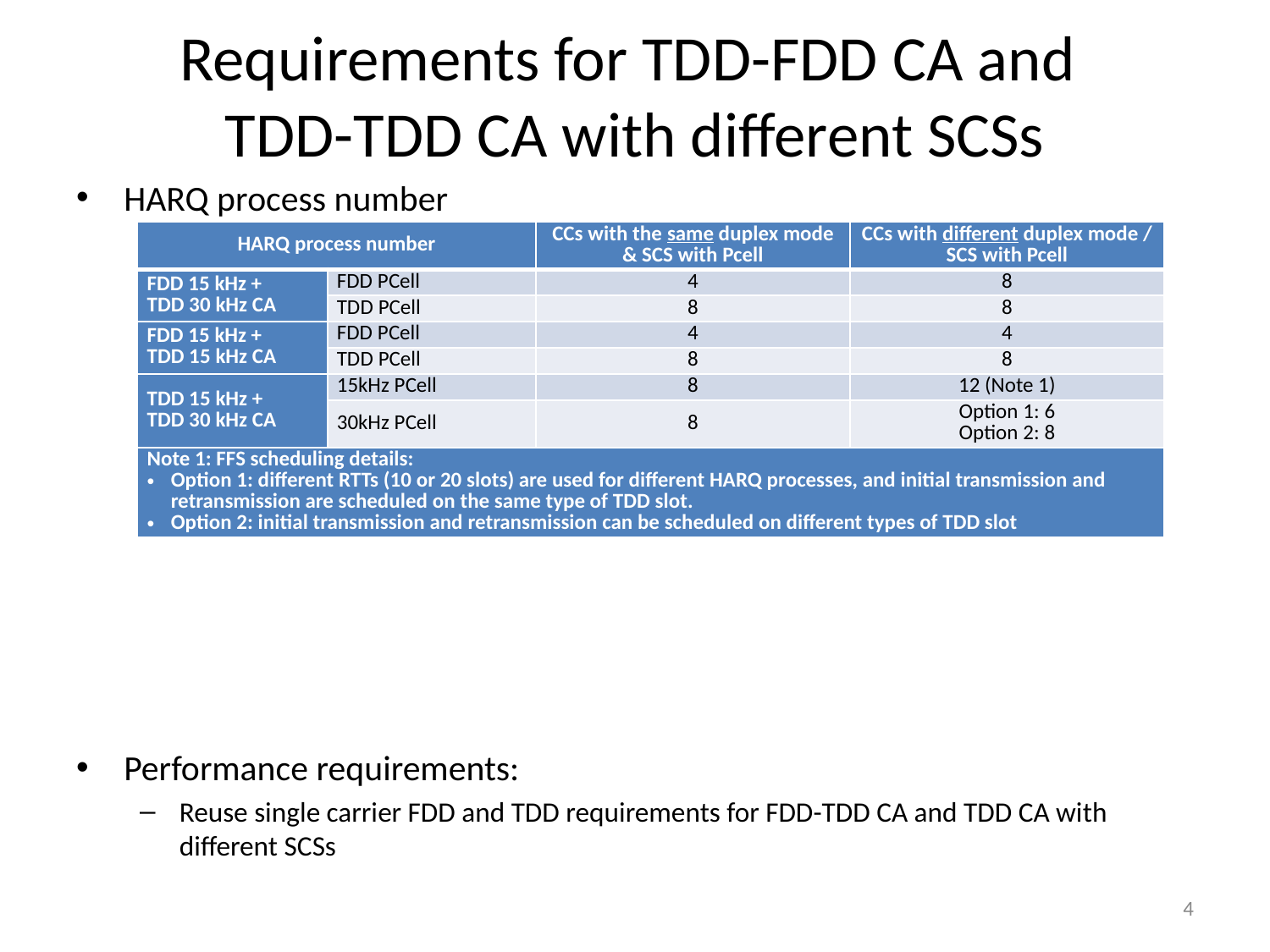

# Requirements for TDD-FDD CA and TDD-TDD CA with different SCSs
HARQ process number

Performance requirements:
Reuse single carrier FDD and TDD requirements for FDD-TDD CA and TDD CA with different SCSs
| HARQ process number |  | CCs with the same duplex mode & SCS with Pcell | CCs with different duplex mode / SCS with Pcell |
| --- | --- | --- | --- |
| FDD 15 kHz + TDD 30 kHz CA | FDD PCell | 4 | 8 |
|  | TDD PCell | 8 | 8 |
| FDD 15 kHz + TDD 15 kHz CA | FDD PCell | 4 | 4 |
|  | TDD PCell | 8 | 8 |
| TDD 15 kHz + TDD 30 kHz CA | 15kHz PCell | 8 | 12 (Note 1) |
|  | 30kHz PCell | 8 | Option 1: 6 Option 2: 8 |
| Note 1: FFS scheduling details: Option 1: different RTTs (10 or 20 slots) are used for different HARQ processes, and initial transmission and retransmission are scheduled on the same type of TDD slot. Option 2: initial transmission and retransmission can be scheduled on different types of TDD slot |  |  |  |
4